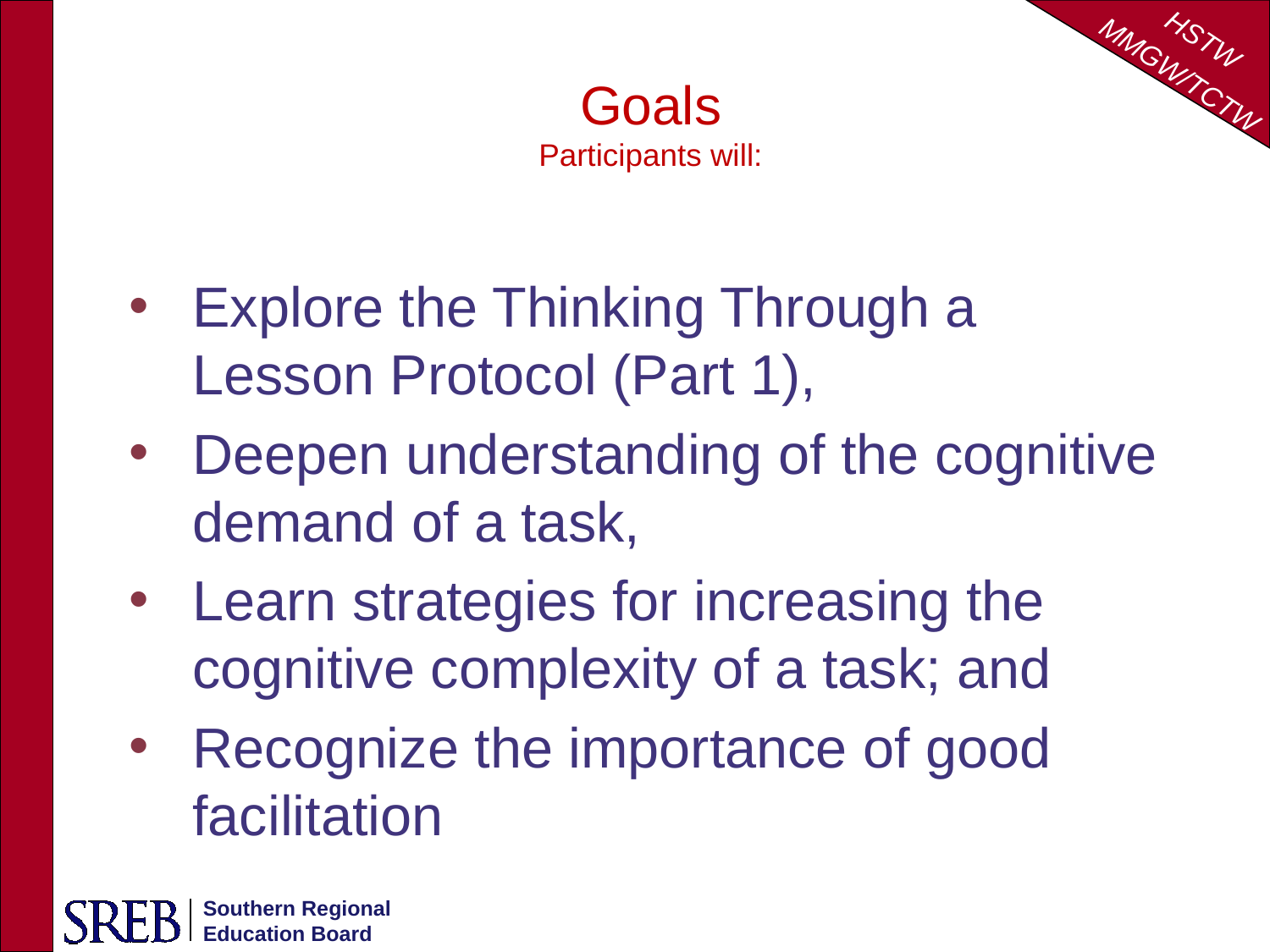

# Goals Participants will:
Explore the Thinking Through a Lesson Protocol (Part 1),
Deepen understanding of the cognitive demand of a task,
Learn strategies for increasing the cognitive complexity of a task; and
Recognize the importance of good facilitation